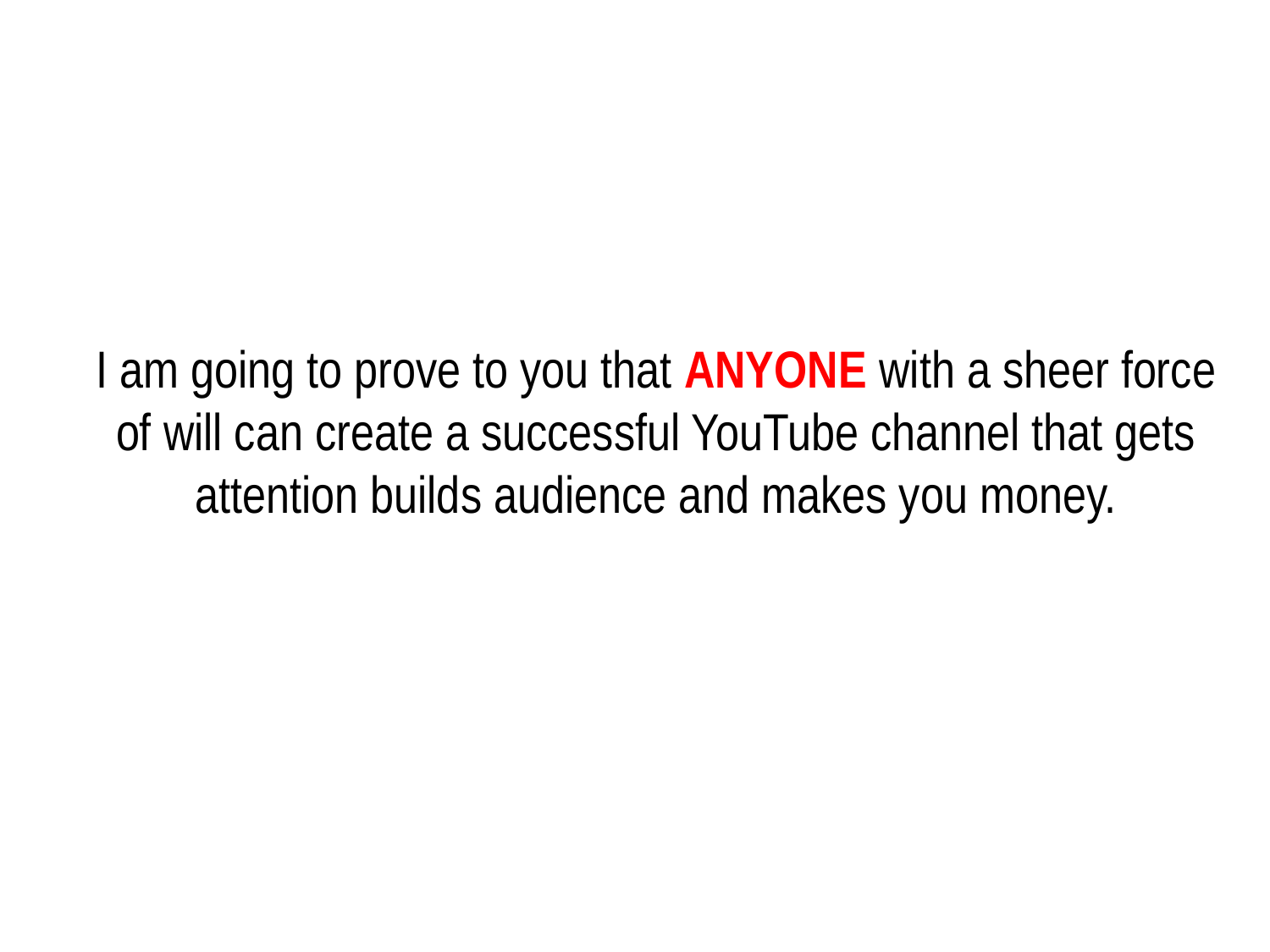

# I am going to prove to you that ANYONE with a sheer force of will can create a successful YouTube channel that gets attention builds audience and makes you money.